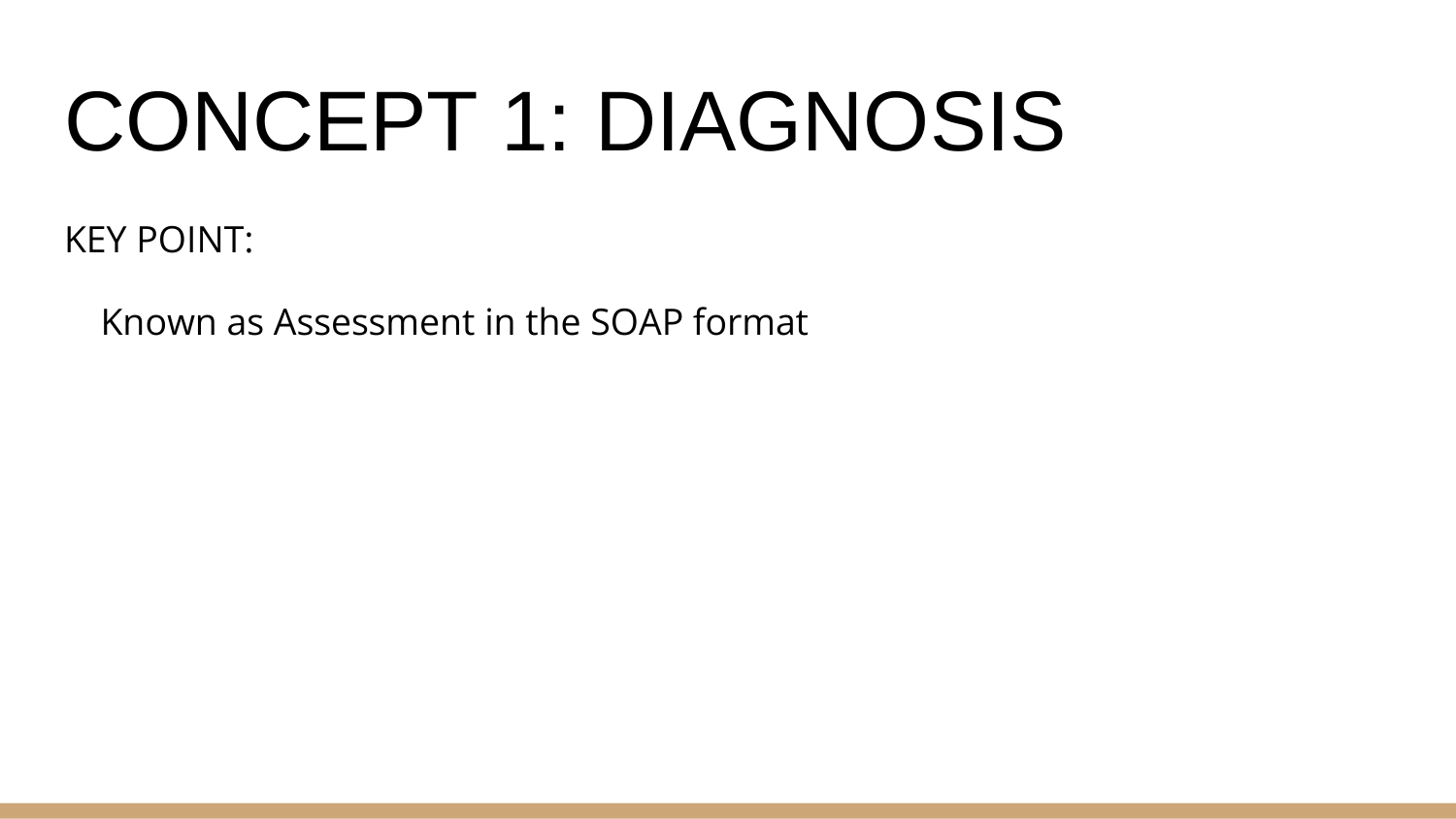

# CONCEPT 1: DIAGNOSIS
KEY POINT:
Known as Assessment in the SOAP format